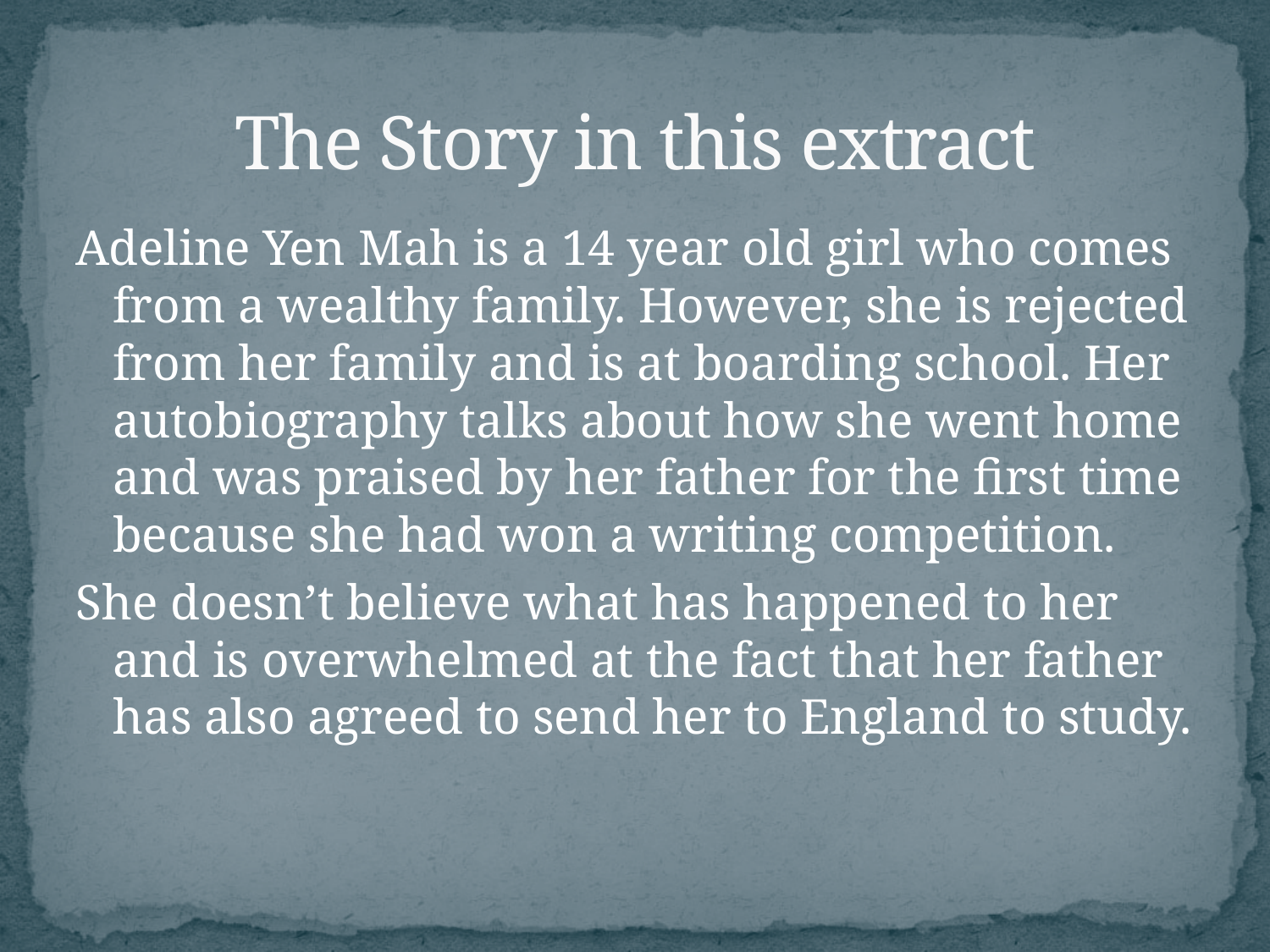

# The Story in this extract
Adeline Yen Mah is a 14 year old girl who comes from a wealthy family. However, she is rejected from her family and is at boarding school. Her autobiography talks about how she went home and was praised by her father for the first time because she had won a writing competition.
She doesn’t believe what has happened to her and is overwhelmed at the fact that her father has also agreed to send her to England to study.